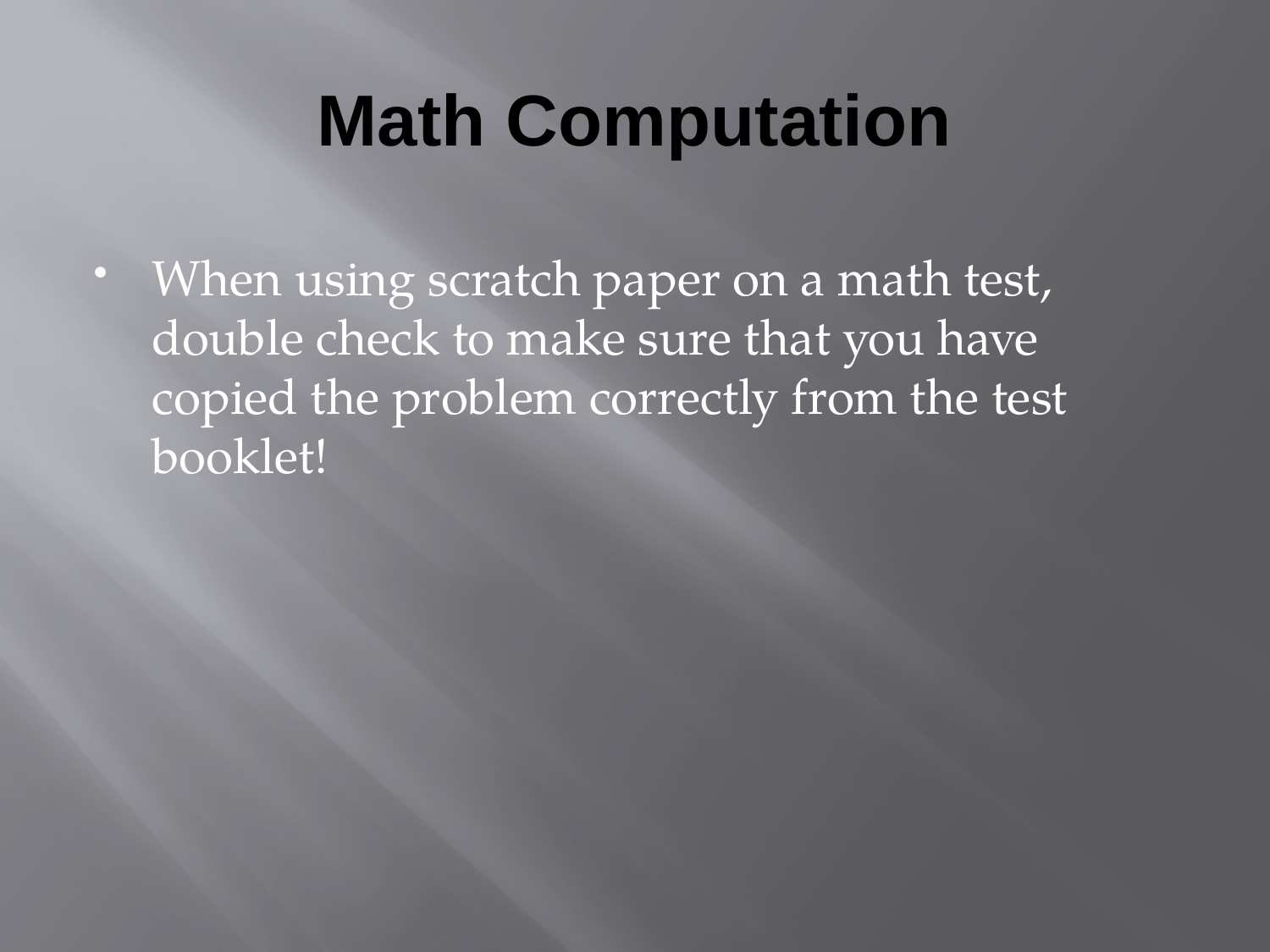

# Math Computation
When using scratch paper on a math test, double check to make sure that you have copied the problem correctly from the test booklet!